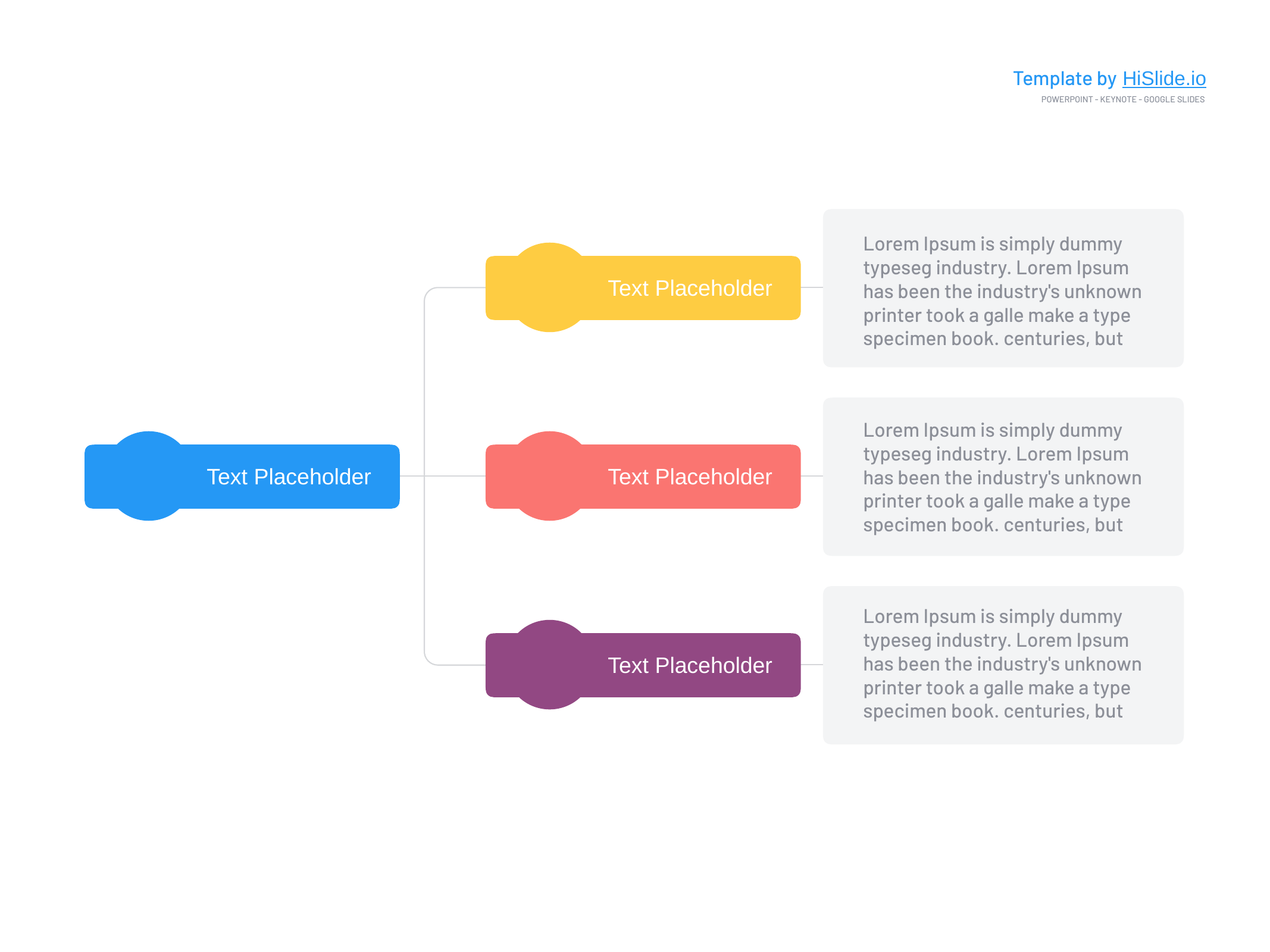

Template by HiSlide.io
PowerPoint - Keynote - Google Slides

Lorem Ipsum is simply dummy typeseg industry. Lorem Ipsum has been the industry's unknown printer took a galle make a type specimen book. centuries, but

Text Placeholder

Lorem Ipsum is simply dummy typeseg industry. Lorem Ipsum has been the industry's unknown printer took a galle make a type specimen book. centuries, but

Text Placeholder
Text Placeholder

Lorem Ipsum is simply dummy typeseg industry. Lorem Ipsum has been the industry's unknown printer took a galle make a type specimen book. centuries, but

Text Placeholder